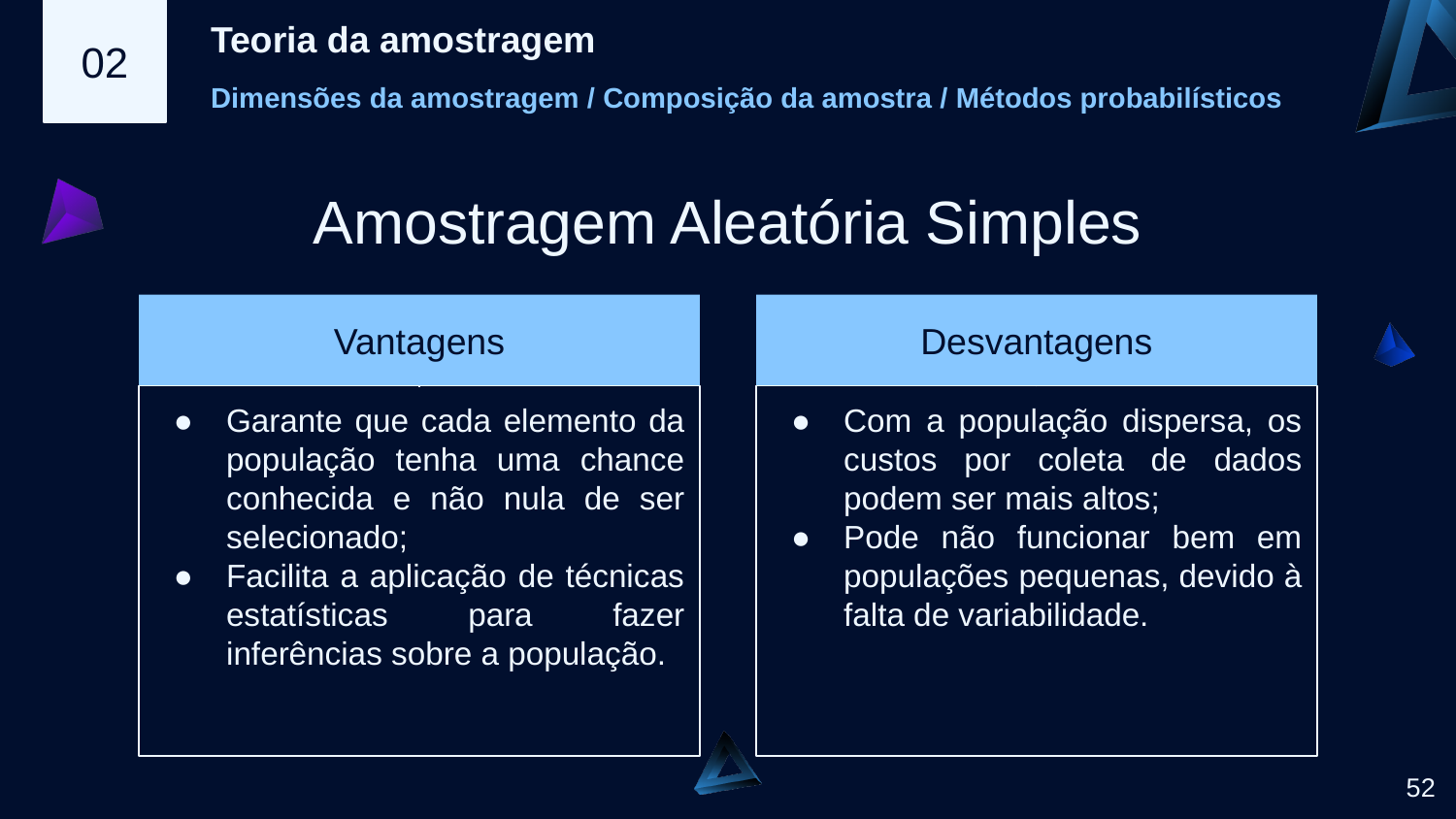

02
Teoria da amostragem
Dimensões da amostragem / Composição da amostra / Métodos probabilísticos
Amostragem Aleatória Simples
# Vantagens
Desvantagens
Garante que cada elemento da população tenha uma chance conhecida e não nula de ser selecionado;
Facilita a aplicação de técnicas estatísticas para fazer inferências sobre a população.
Com a população dispersa, os custos por coleta de dados podem ser mais altos;
Pode não funcionar bem em populações pequenas, devido à falta de variabilidade.
52